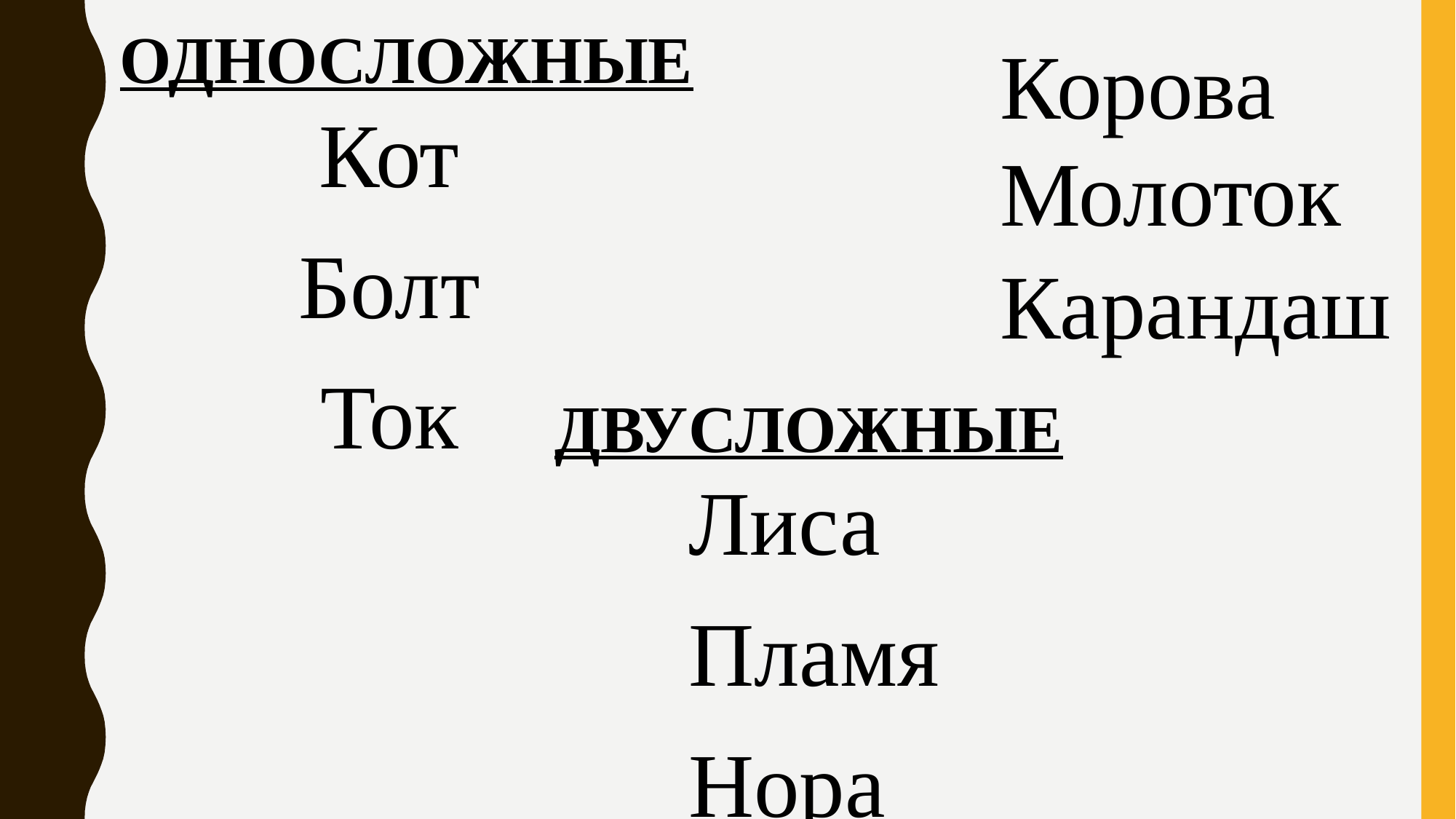

ОДНОСЛОЖНЫЕ
Корова
Молоток
Карандаш
Кот
Болт
Ток
ДВУСЛОЖНЫЕ
Лиса
Пламя
Нора